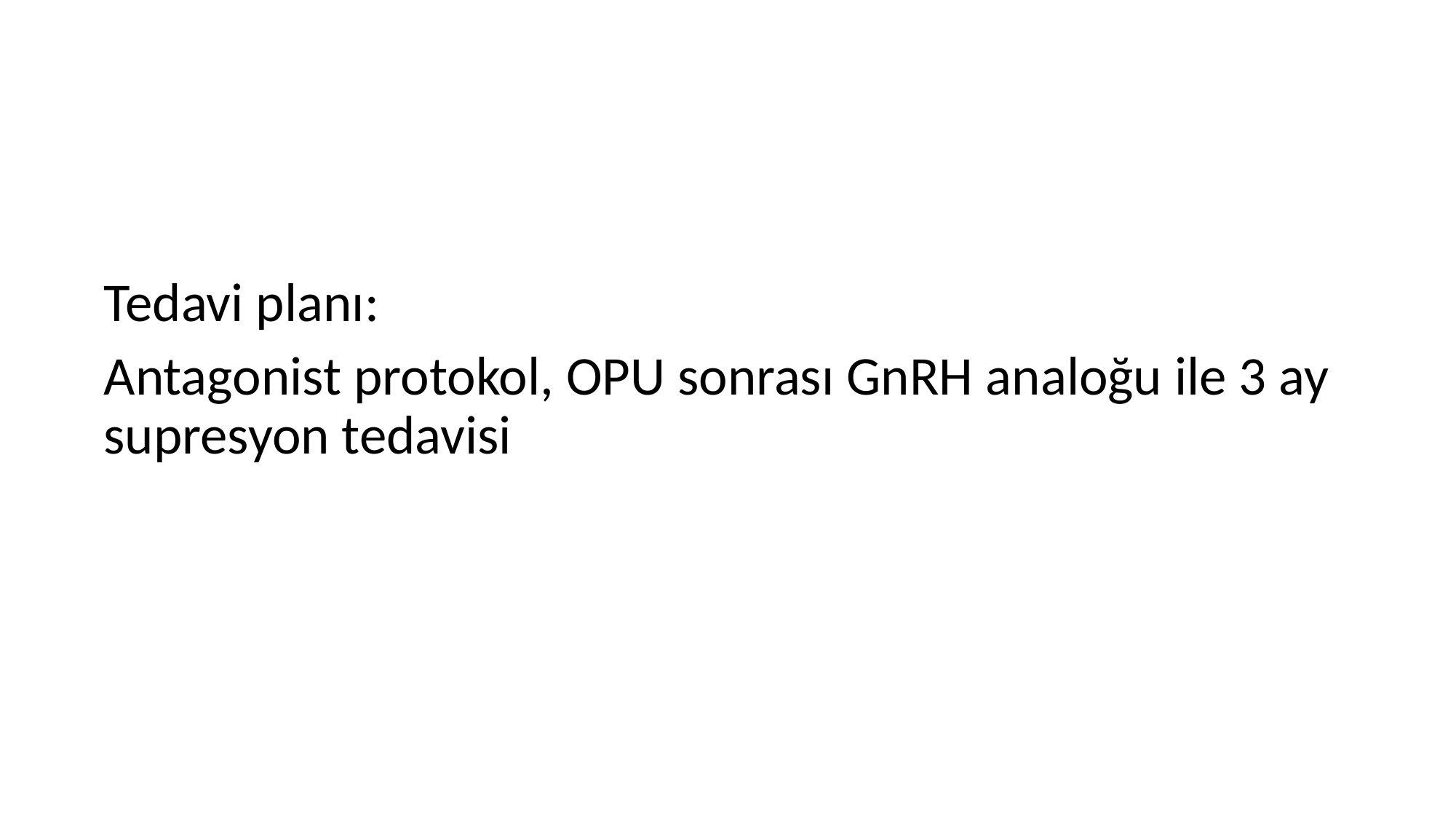

Tedavi planı:
Antagonist protokol, OPU sonrası GnRH analoğu ile 3 ay supresyon tedavisi